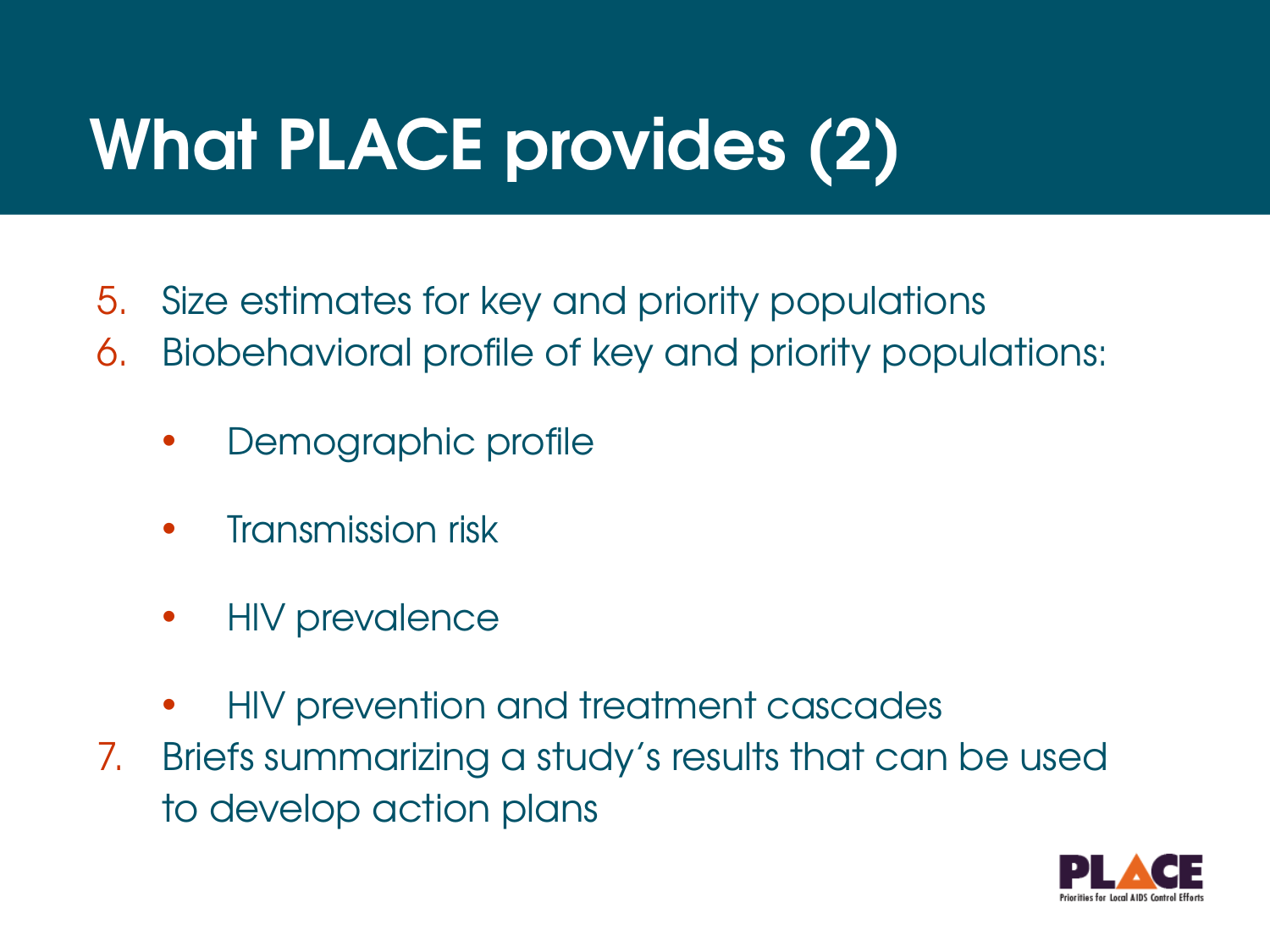

# What PLACE provides (2)
Size estimates for key and priority populations
Biobehavioral profile of key and priority populations:
Demographic profile
Transmission risk
HIV prevalence
HIV prevention and treatment cascades
Briefs summarizing a study’s results that can be used to develop action plans